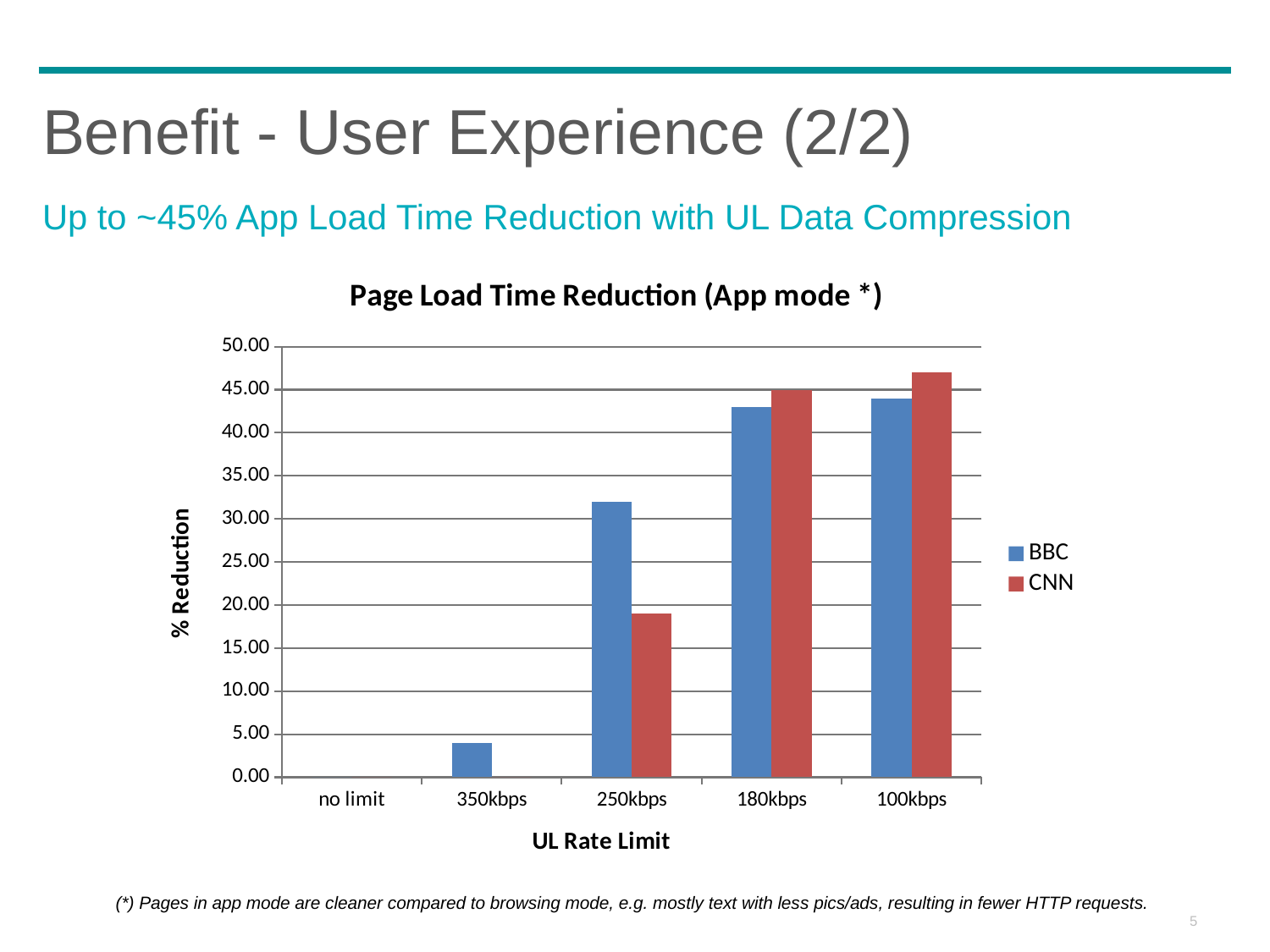

# Benefit - User Experience (2/2)
Up to ~45% App Load Time Reduction with UL Data Compression

### Chart: Page Load Time Reduction (App mode *)

| Category | BBC | CNN |
|---|---|---|
| no limit | 0.0 | 0.0 |
| 350kbps | 4.0 | 0.0 |
| 250kbps | 32.0 | 19.0 |
| 180kbps | 43.0 | 45.0 |
| 100kbps | 44.0 | 47.0 |
(*) Pages in app mode are cleaner compared to browsing mode, e.g. mostly text with less pics/ads, resulting in fewer HTTP requests.